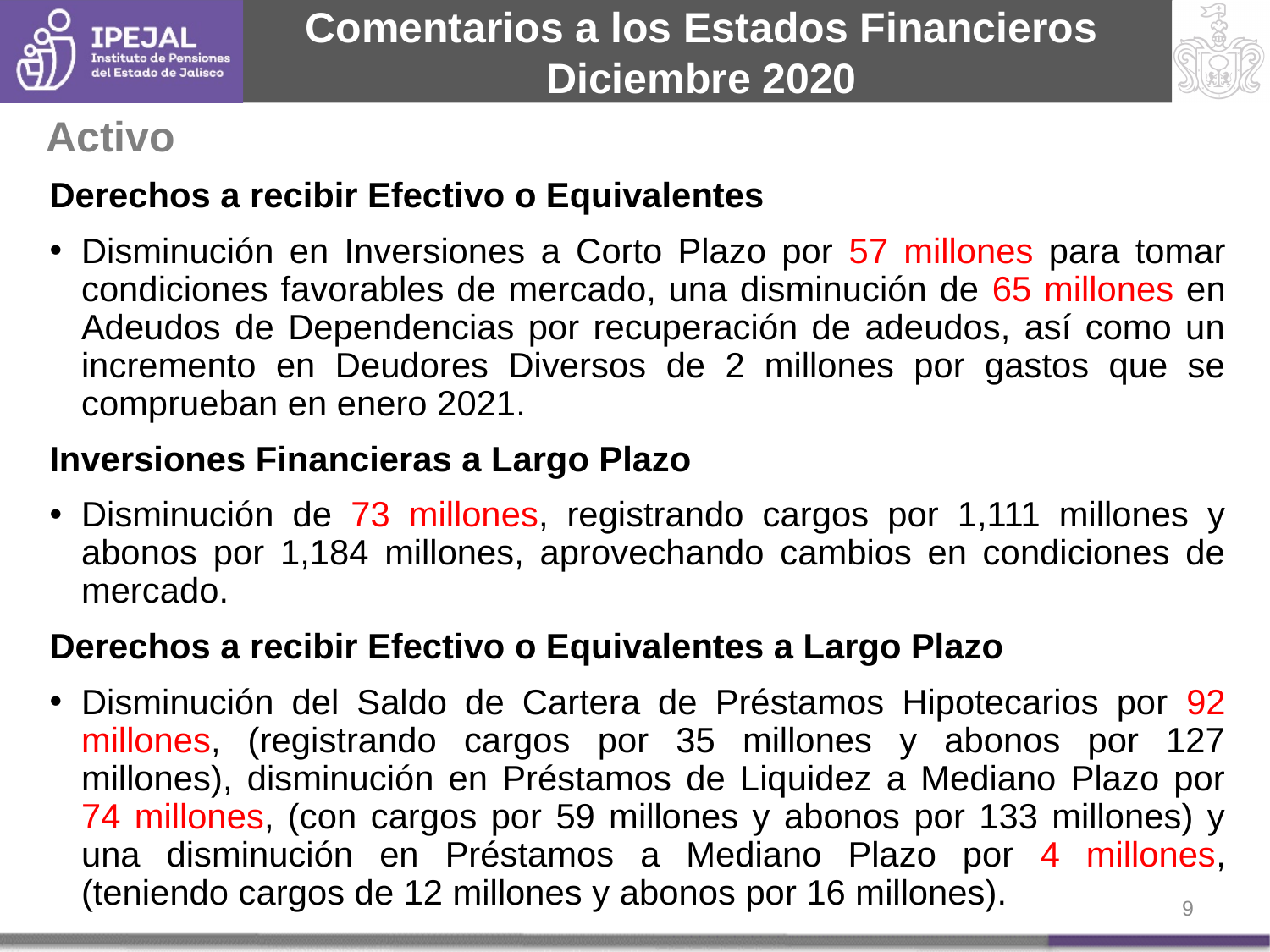

Comentarios a los Estados Financieros Diciembre 2020
Activo
Derechos a recibir Efectivo o Equivalentes
Disminución en Inversiones a Corto Plazo por 57 millones para tomar condiciones favorables de mercado, una disminución de 65 millones en Adeudos de Dependencias por recuperación de adeudos, así como un incremento en Deudores Diversos de 2 millones por gastos que se comprueban en enero 2021.
Inversiones Financieras a Largo Plazo
Disminución de 73 millones, registrando cargos por 1,111 millones y abonos por 1,184 millones, aprovechando cambios en condiciones de mercado.
Derechos a recibir Efectivo o Equivalentes a Largo Plazo
Disminución del Saldo de Cartera de Préstamos Hipotecarios por 92 millones, (registrando cargos por 35 millones y abonos por 127 millones), disminución en Préstamos de Liquidez a Mediano Plazo por 74 millones, (con cargos por 59 millones y abonos por 133 millones) y una disminución en Préstamos a Mediano Plazo por 4 millones, (teniendo cargos de 12 millones y abonos por 16 millones).

9